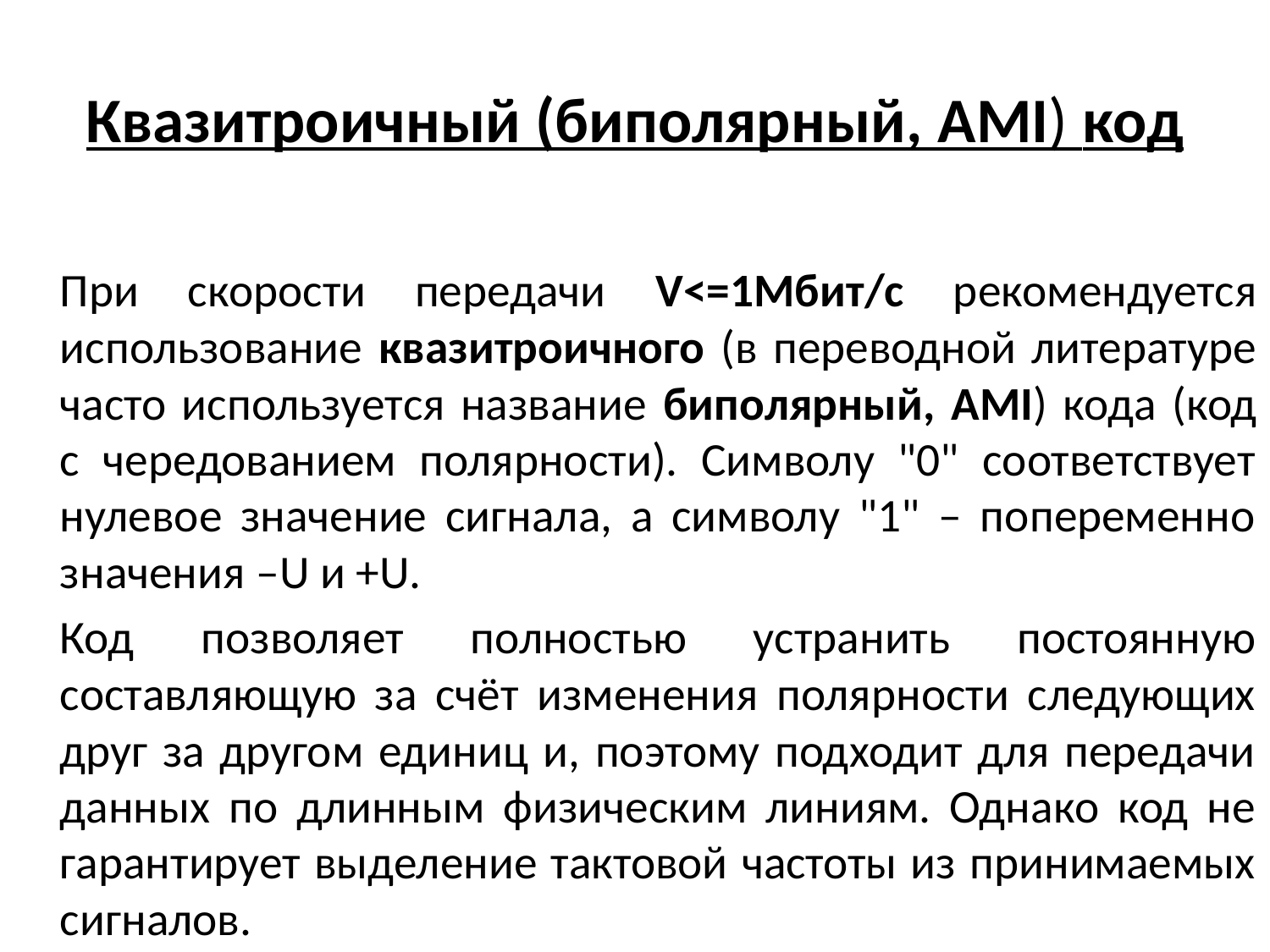

# Квазитроичный (биполярный, AMI) код
	При скорости передачи V<=1Мбит/с рекомендуется использование квазитроичного (в переводной литературе часто используется название биполярный, AMI) кода (код с чередованием полярности). Символу "0" соответствует нулевое значение сигнала, а символу "1" – попеременно значения –U и +U.
	Код позволяет полностью устранить постоянную составляющую за счёт изменения полярности следующих друг за другом единиц и, поэтому подходит для передачи данных по длинным физическим линиям. Однако код не гарантирует выделение тактовой частоты из принимаемых сигналов.